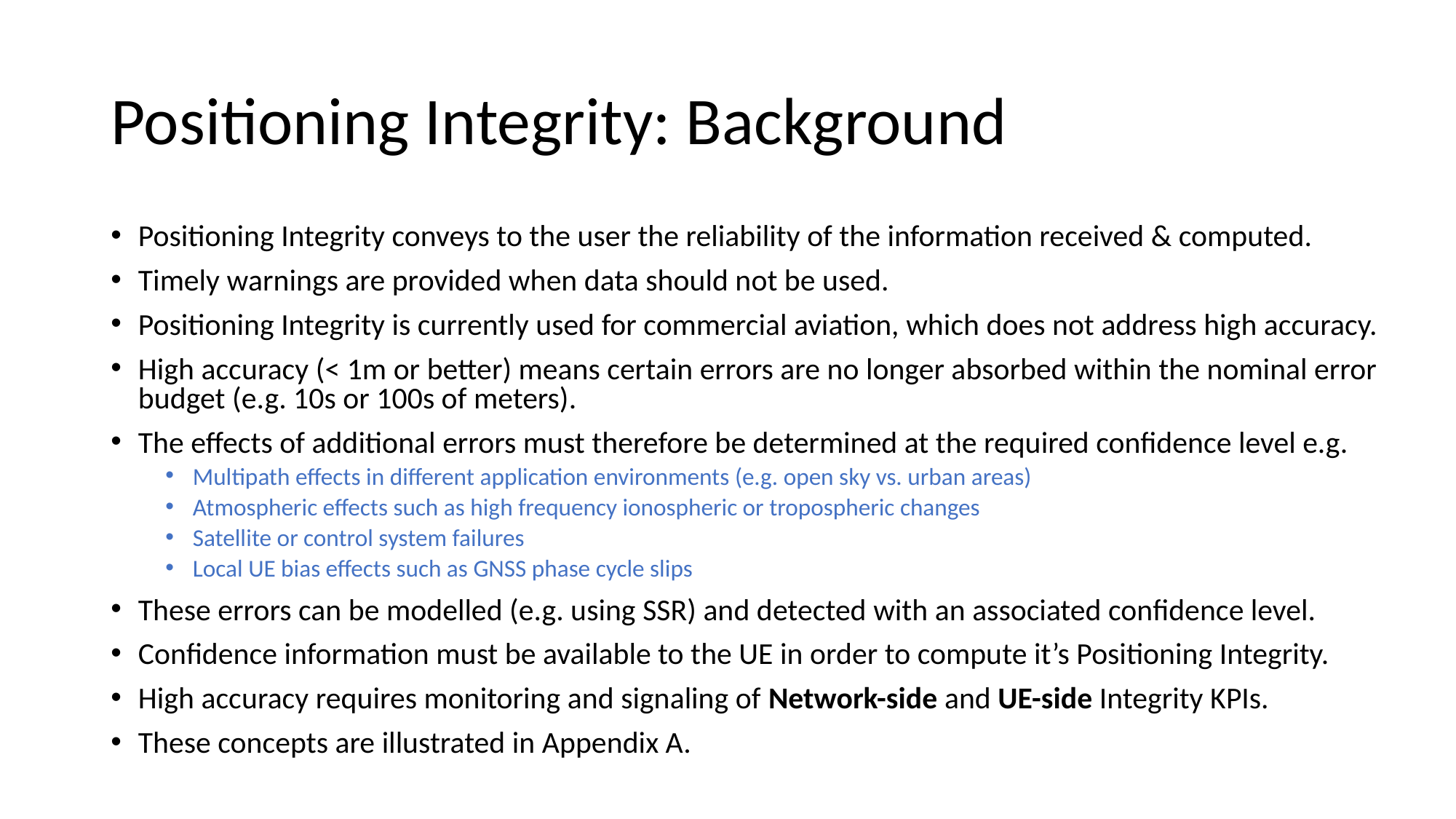

# Positioning Integrity: Background
Positioning Integrity conveys to the user the reliability of the information received & computed.
Timely warnings are provided when data should not be used.
Positioning Integrity is currently used for commercial aviation, which does not address high accuracy.
High accuracy (< 1m or better) means certain errors are no longer absorbed within the nominal error budget (e.g. 10s or 100s of meters).
The effects of additional errors must therefore be determined at the required confidence level e.g.
Multipath effects in different application environments (e.g. open sky vs. urban areas)
Atmospheric effects such as high frequency ionospheric or tropospheric changes
Satellite or control system failures
Local UE bias effects such as GNSS phase cycle slips
These errors can be modelled (e.g. using SSR) and detected with an associated confidence level.
Confidence information must be available to the UE in order to compute it’s Positioning Integrity.
High accuracy requires monitoring and signaling of Network-side and UE-side Integrity KPIs.
These concepts are illustrated in Appendix A.